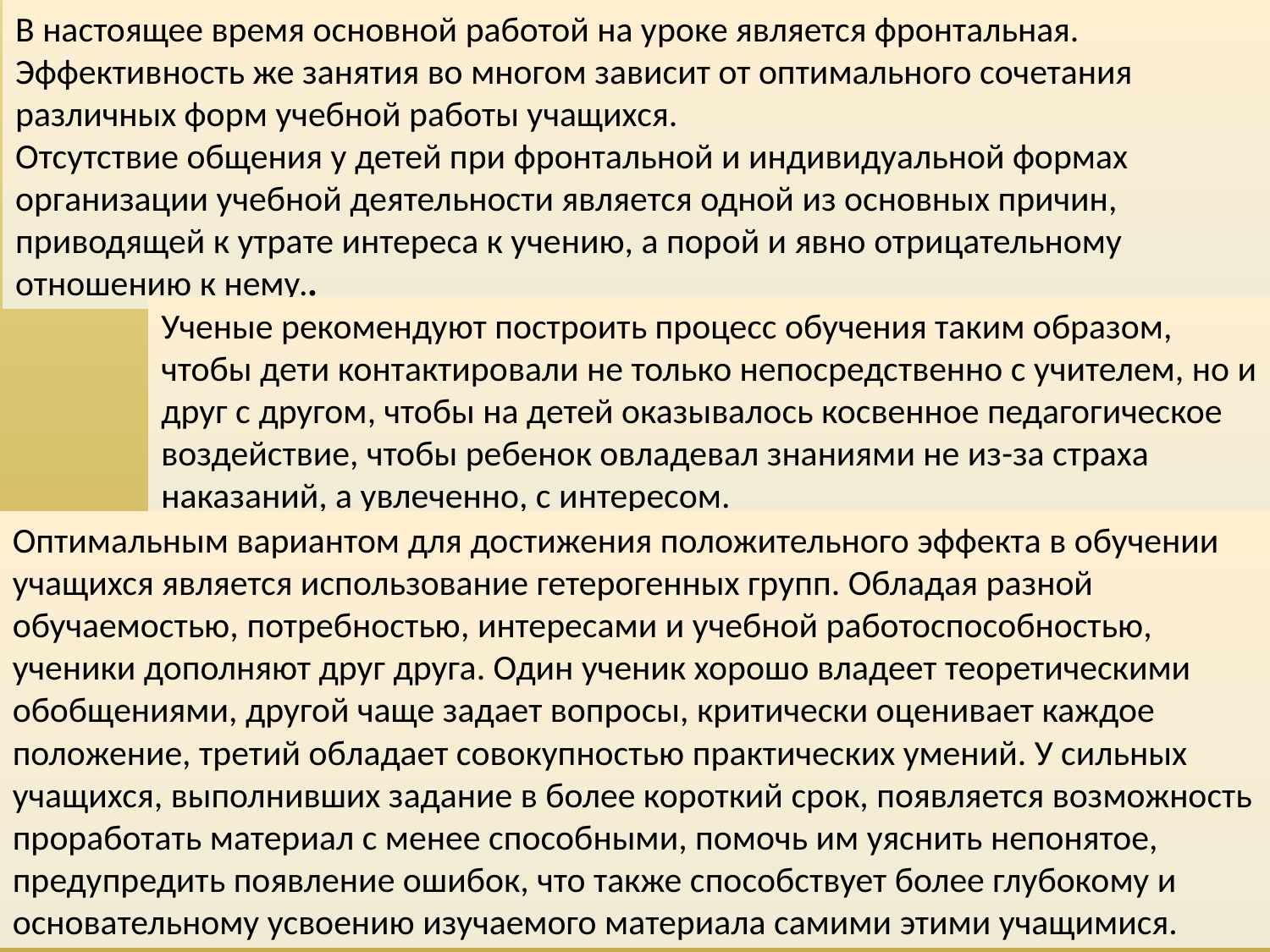

В настоящее время основной работой на уроке является фронтальная. Эффективность же занятия во многом зависит от оптимального сочетания различных форм учебной работы учащихся.
Отсутствие общения у детей при фронтальной и индивидуальной формах организации учебной деятельности является одной из основных причин, приводящей к утрате интереса к учению, а порой и явно отрицательному отношению к нему..
Ученые рекомендуют построить процесс обучения таким образом, чтобы дети контактировали не только непосредственно с учителем, но и друг с другом, чтобы на детей оказывалось косвенное педагогическое воздействие, чтобы ребенок овладевал знаниями не из-за страха наказаний, а увлеченно, с интересом.
Оптимальным вариантом для достижения положительного эффекта в обучении учащихся является использование гетерогенных групп. Обладая разной обучаемостью, потребностью, интересами и учебной работоспособностью, ученики дополняют друг друга. Один ученик хорошо владеет теоретическими обобщениями, другой чаще задает вопросы, критически оценивает каждое положение, третий обладает совокупностью практических умений. У сильных учащихся, выполнивших задание в более короткий срок, появляется возможность проработать материал с менее способными, помочь им уяснить непонятое, предупредить появление ошибок, что также способствует более глубокому и основательному усвоению изучаемого материала самими этими учащимися.